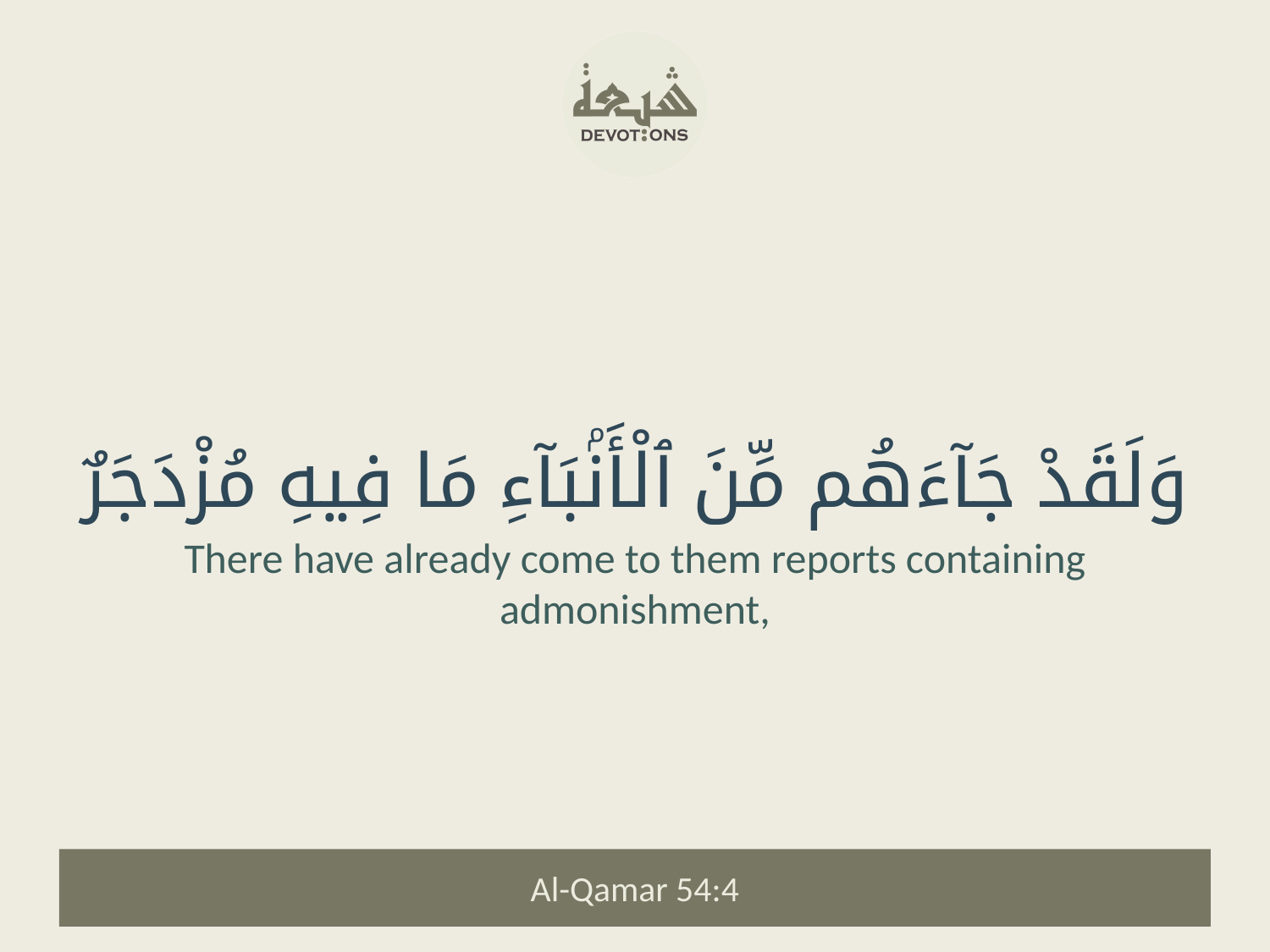

وَلَقَدْ جَآءَهُم مِّنَ ٱلْأَنۢبَآءِ مَا فِيهِ مُزْدَجَرٌ
There have already come to them reports containing admonishment,
Al-Qamar 54:4